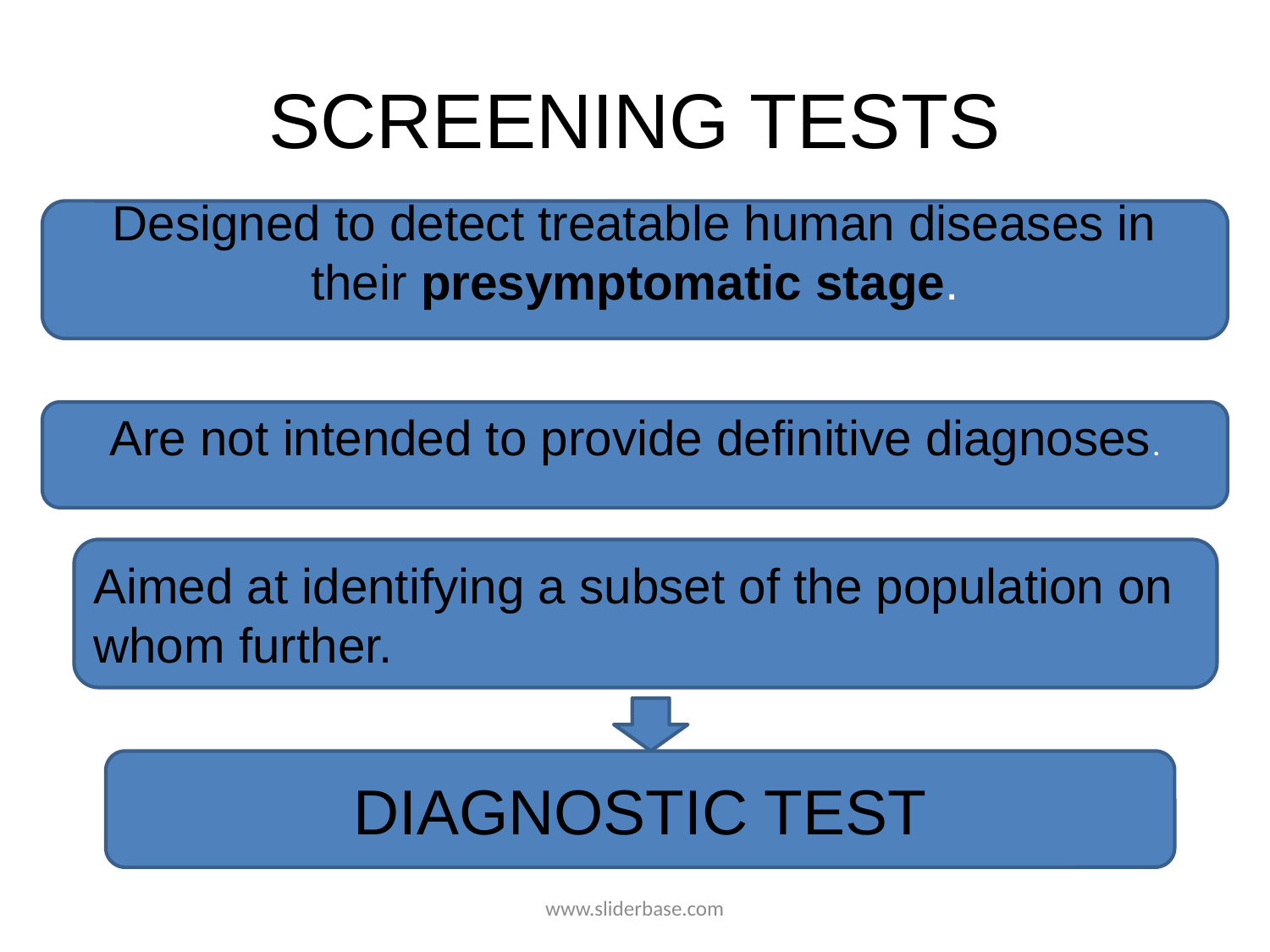

# SCREENING TESTS
Designed to detect treatable human diseases in their presymptomatic stage.

Are not intended to provide definitive diagnoses.

Aimed at identifying a subset of the population on whom further.

DIAGNOSTIC TEST
www.sliderbase.com